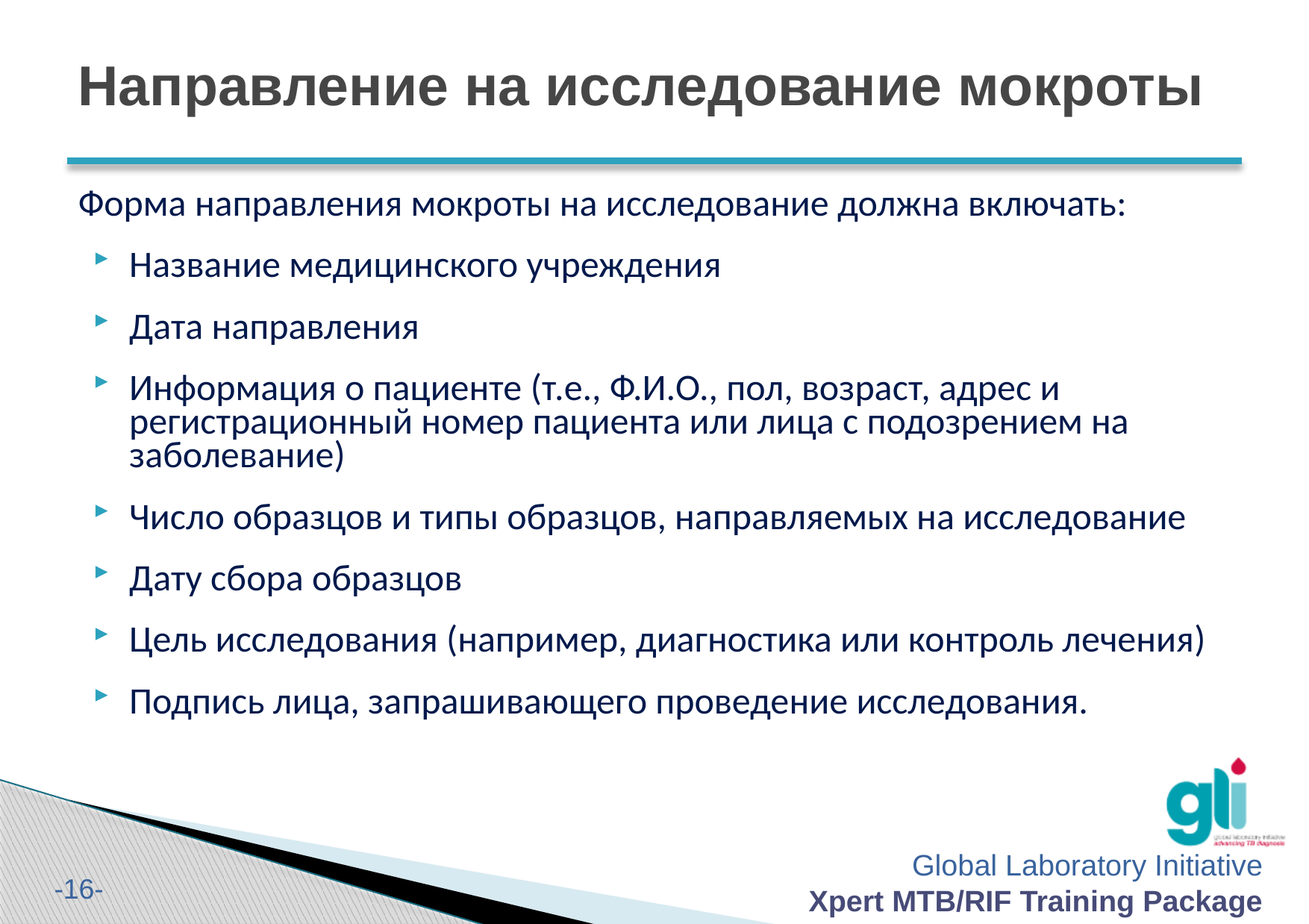

# Направление на исследование мокроты
Форма направления мокроты на исследование должна включать:
Название медицинского учреждения
Дата направления
Информация о пациенте (т.е., Ф.И.О., пол, возраст, адрес и регистрационный номер пациента или лица с подозрением на заболевание)
Число образцов и типы образцов, направляемых на исследование
Дату сбора образцов
Цель исследования (например, диагностика или контроль лечения)
Подпись лица, запрашивающего проведение исследования.